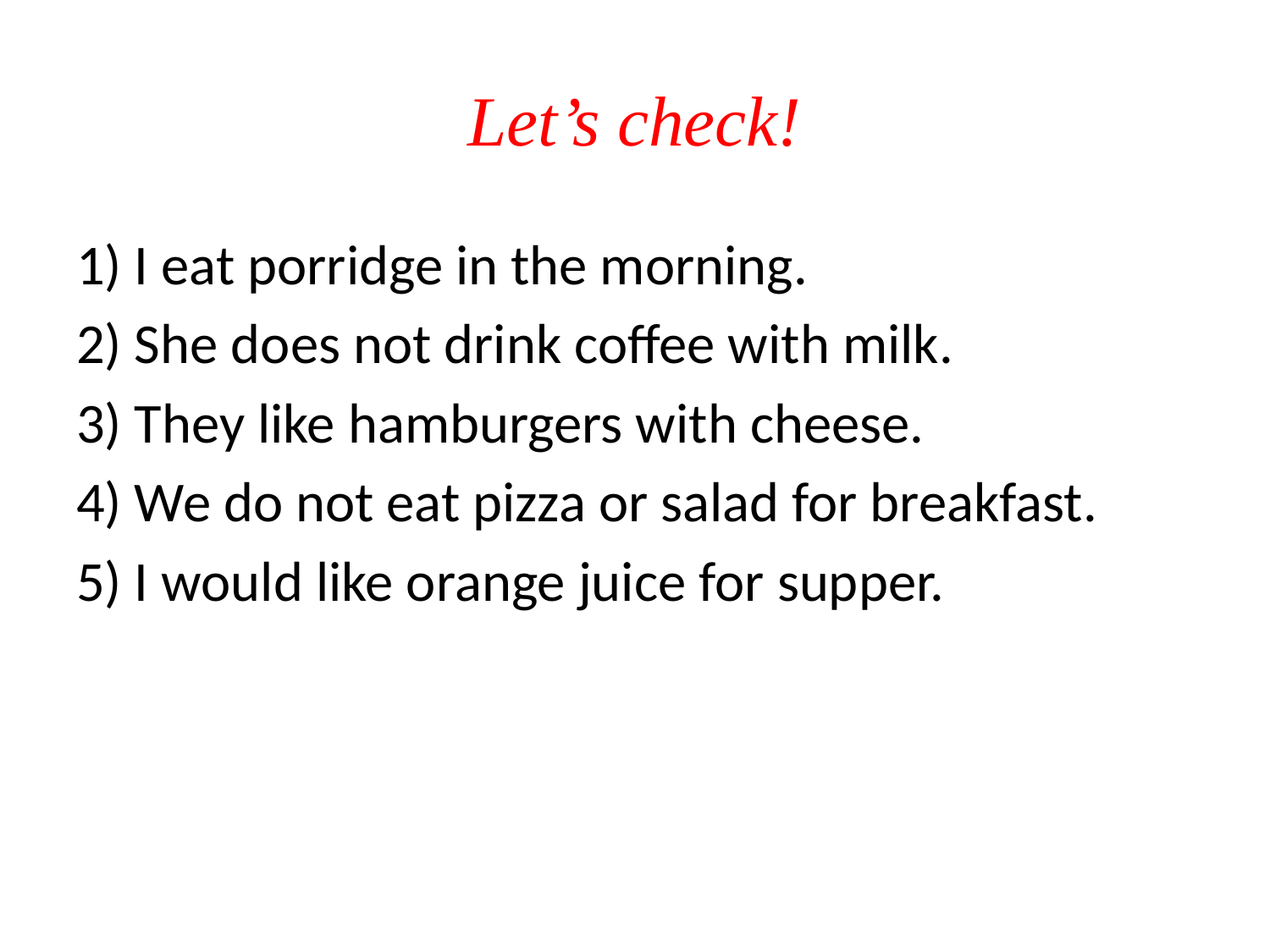

# Let’s check!
1) I eat porridge in the morning.
2) She does not drink coffee with milk.
3) They like hamburgers with cheese.
4) We do not eat pizza or salad for breakfast.
5) I would like orange juice for supper.